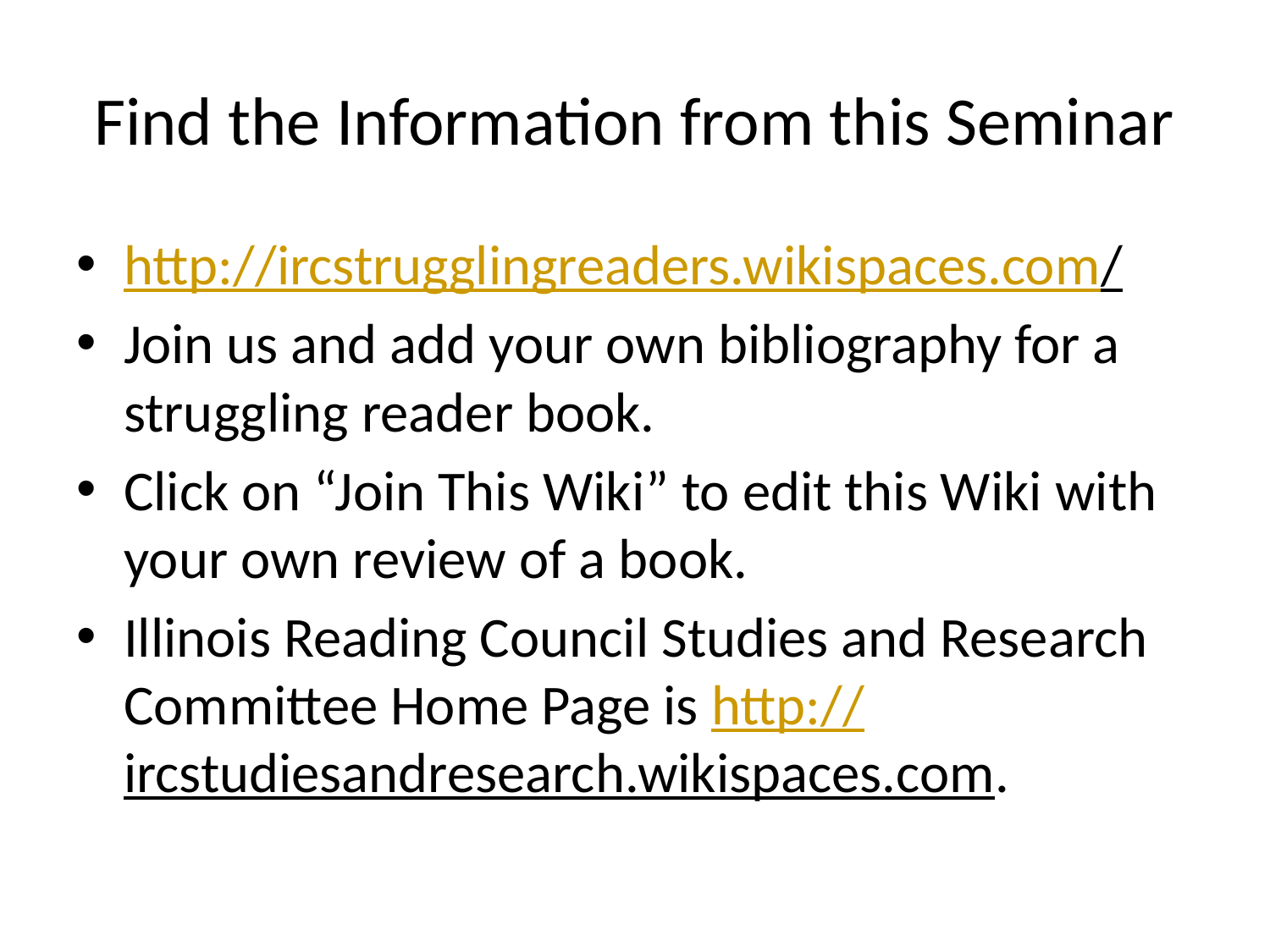

# Find the Information from this Seminar
http://ircstrugglingreaders.wikispaces.com/
Join us and add your own bibliography for a struggling reader book.
Click on “Join This Wiki” to edit this Wiki with your own review of a book.
Illinois Reading Council Studies and Research Committee Home Page is http://ircstudiesandresearch.wikispaces.com.